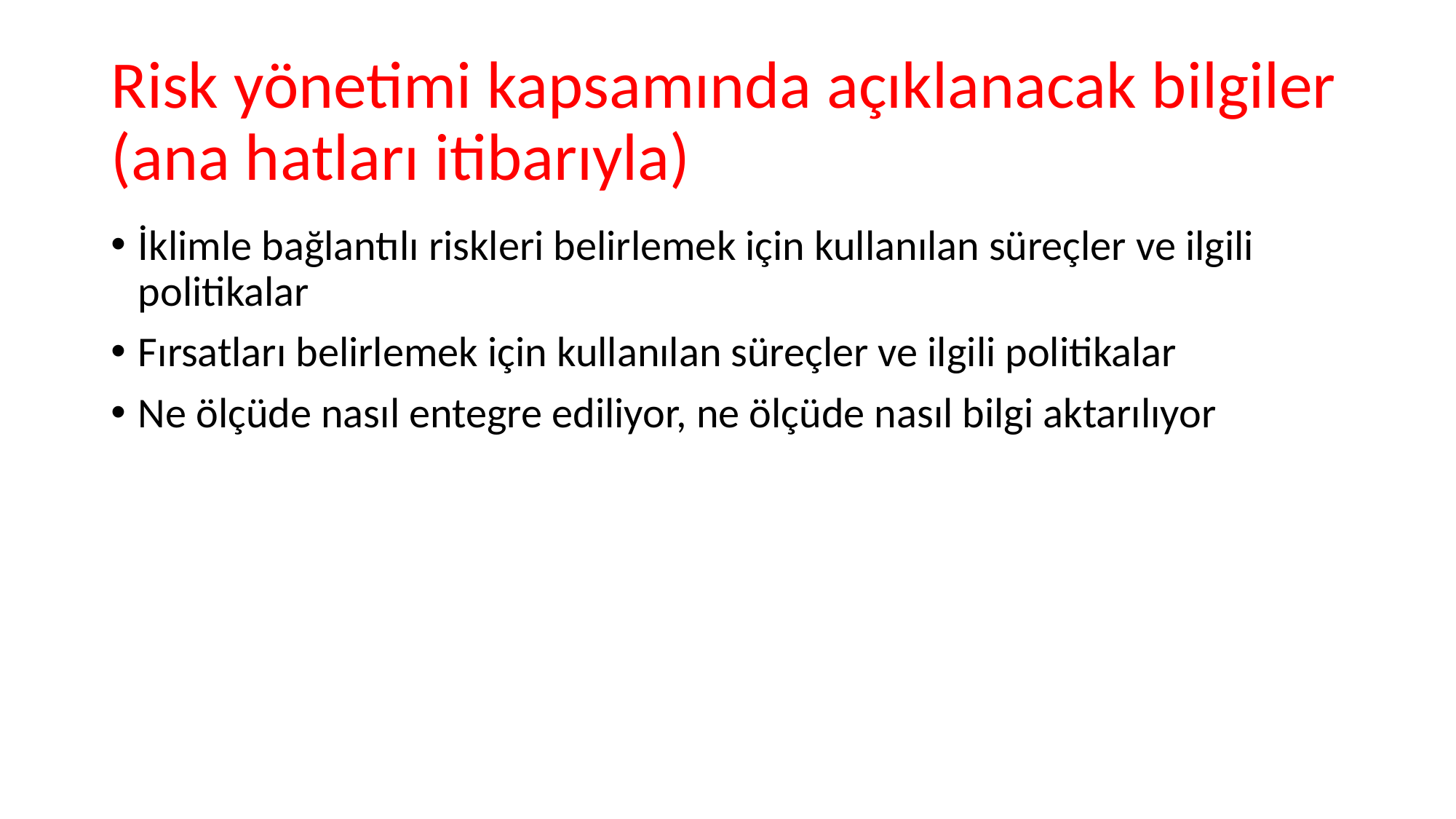

# Risk yönetimi kapsamında açıklanacak bilgiler (ana hatları itibarıyla)
İklimle bağlantılı riskleri belirlemek için kullanılan süreçler ve ilgili politikalar
Fırsatları belirlemek için kullanılan süreçler ve ilgili politikalar
Ne ölçüde nasıl entegre ediliyor, ne ölçüde nasıl bilgi aktarılıyor